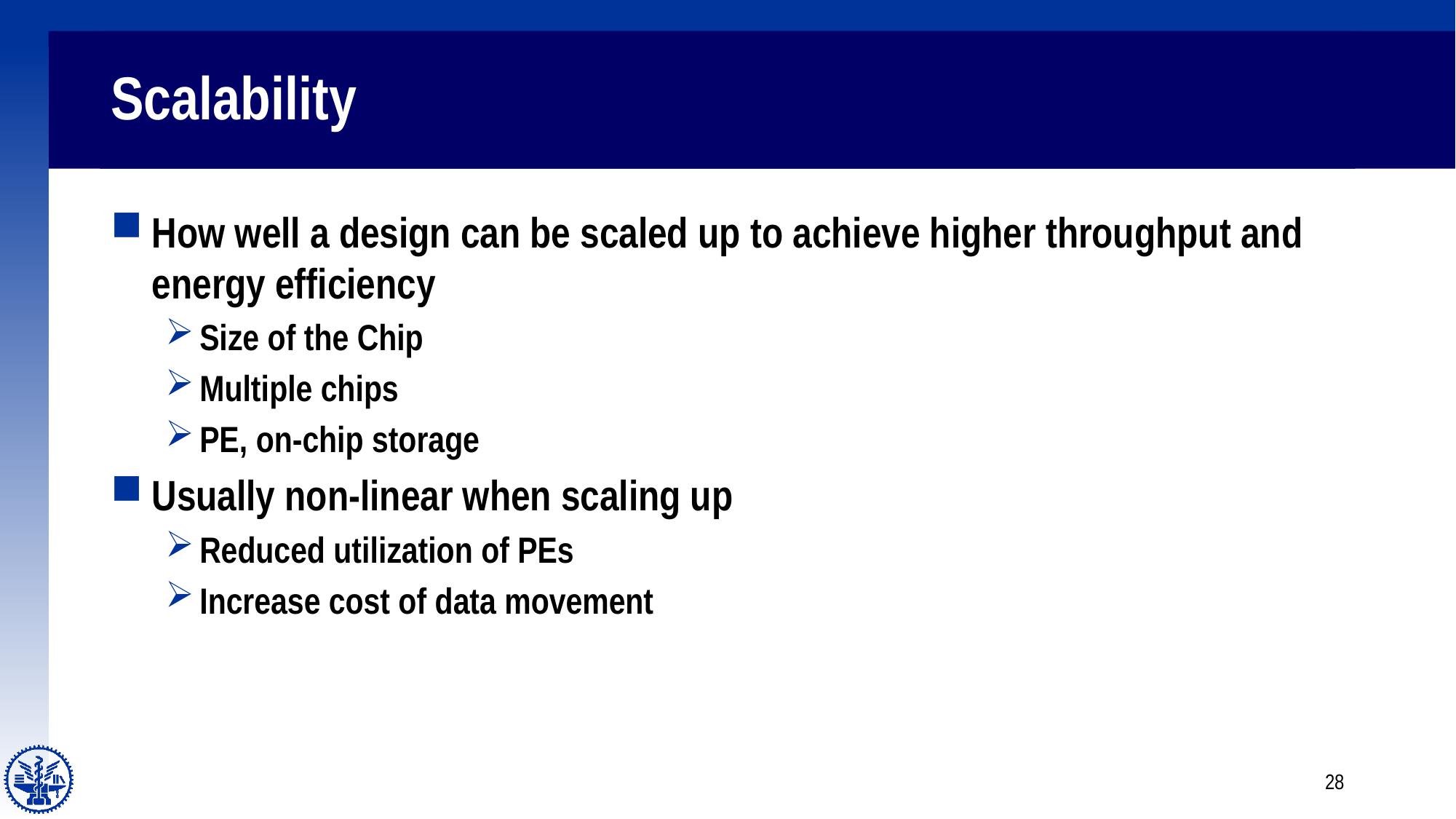

# Scalability
How well a design can be scaled up to achieve higher throughput and energy efficiency
Size of the Chip
Multiple chips
PE, on-chip storage
Usually non-linear when scaling up
Reduced utilization of PEs
Increase cost of data movement
28